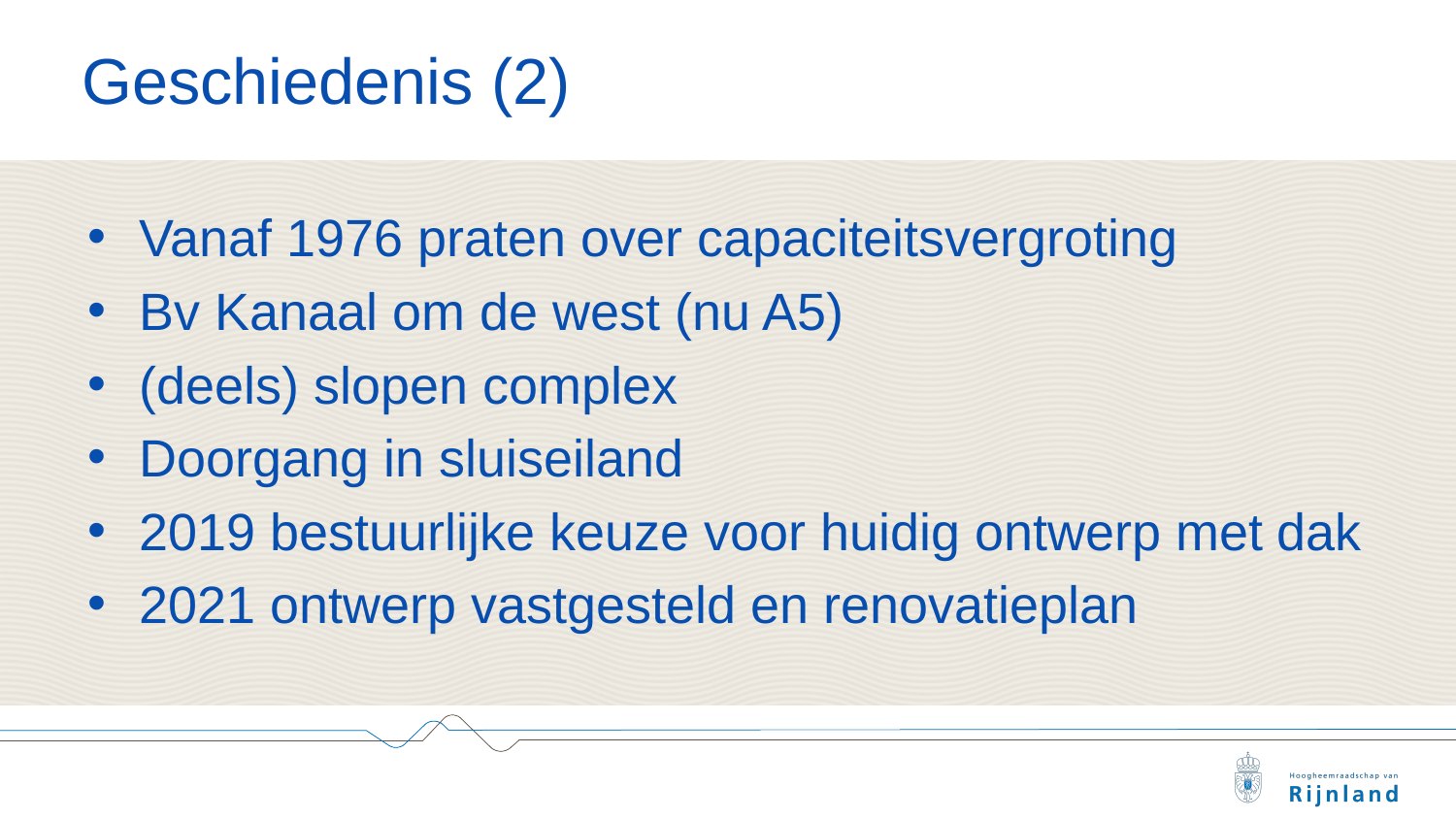

Geschiedenis (2)
Vanaf 1976 praten over capaciteitsvergroting
Bv Kanaal om de west (nu A5)
(deels) slopen complex
Doorgang in sluiseiland
2019 bestuurlijke keuze voor huidig ontwerp met dak
2021 ontwerp vastgesteld en renovatieplan